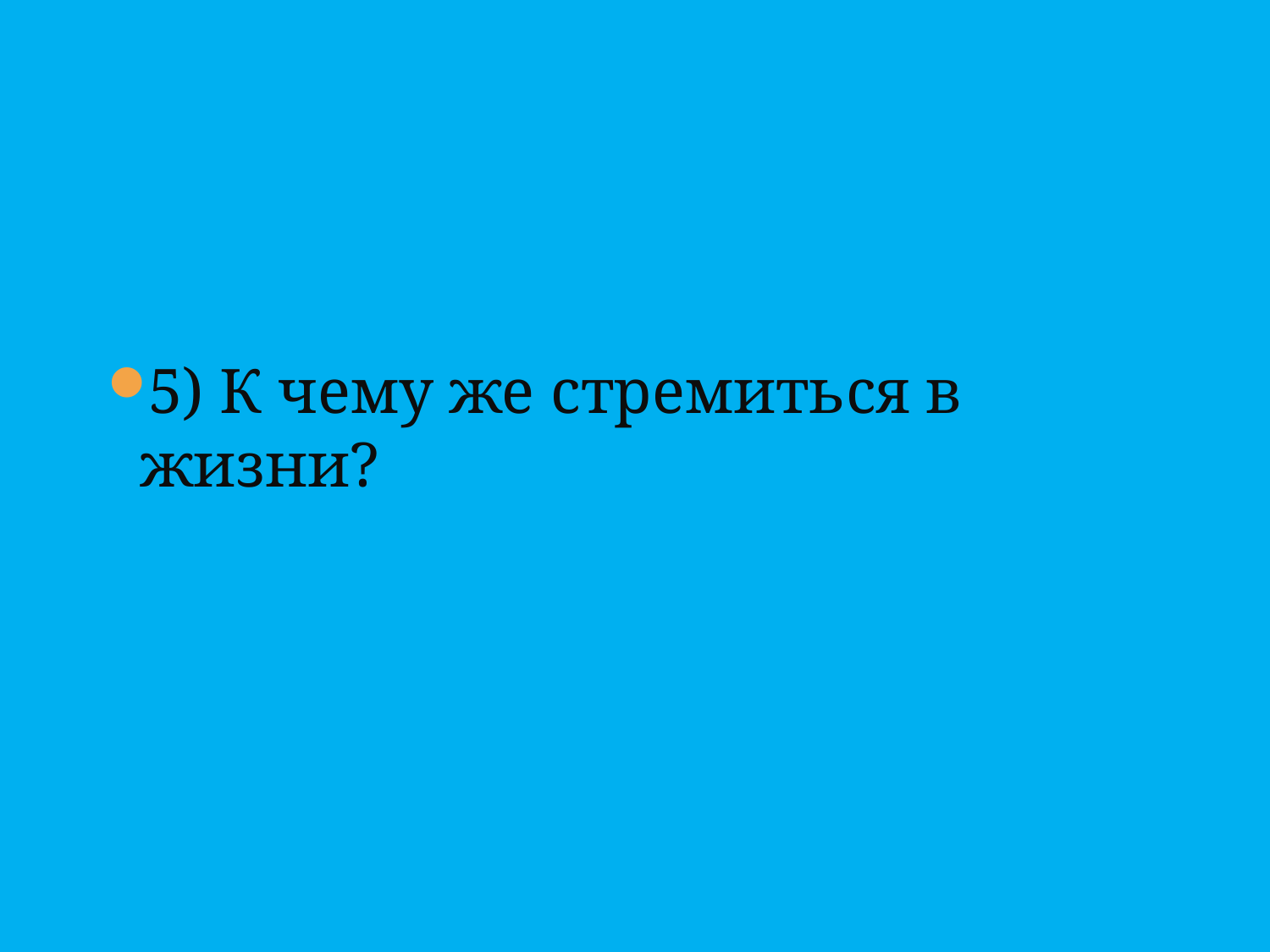

5) К чему же стремиться в жизни?